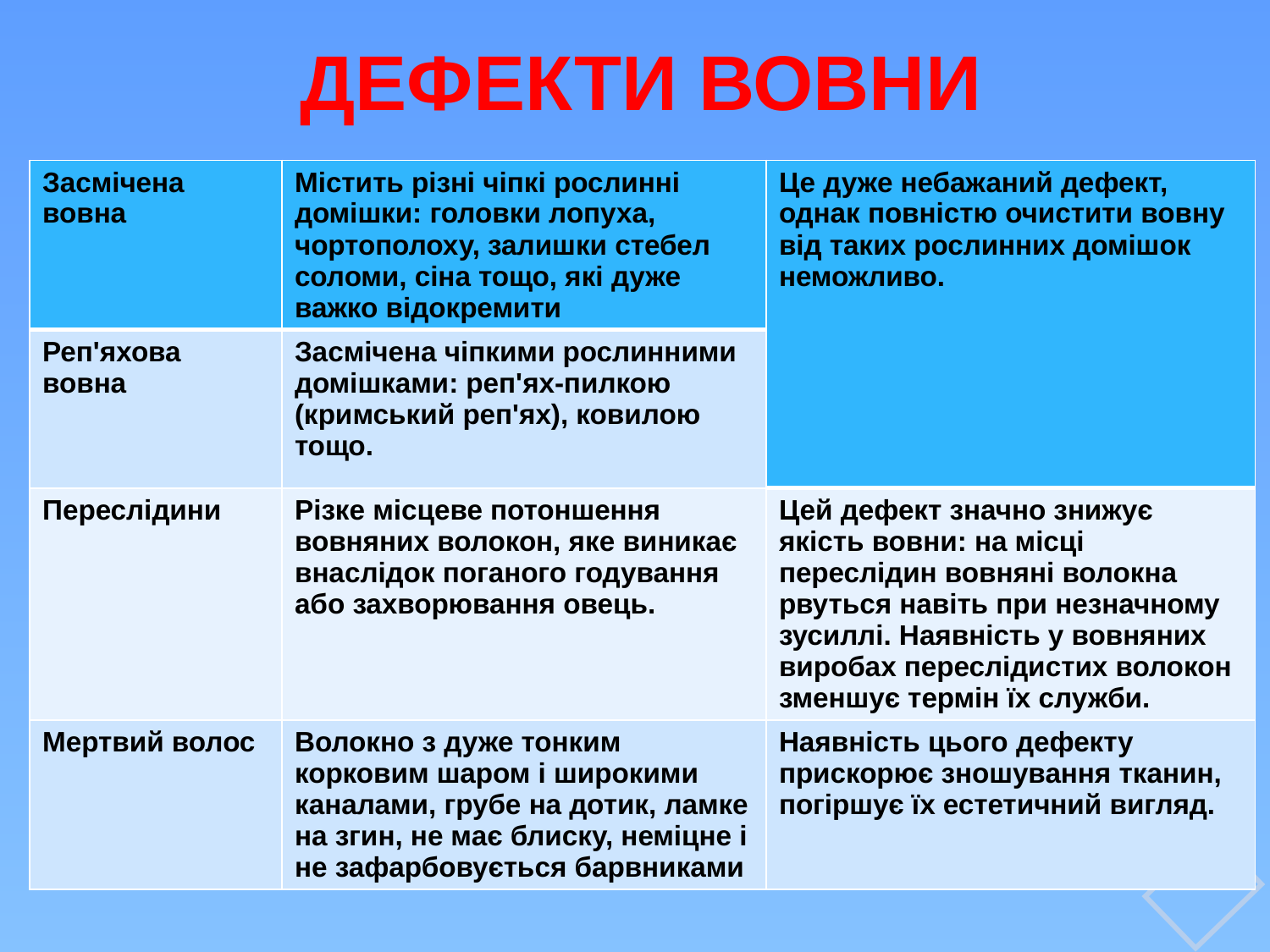

Дефекти вовни

| Засмічена вовна | Містить різні чіпкі рослинні домішки: головки лопуха, чортополоху, залишки стебел соломи, сіна тощо, які дуже важко відокремити | Це дуже небажаний дефект, однак повністю очистити вовну від таких рослинних домішок неможливо. |
| --- | --- | --- |
| Реп'яхова вовна | Засмічена чіпкими рослинними домішками: реп'ях-пилкою (кримський реп'ях), ковилою тощо. |  |
| Переслідини | Різке місцеве потоншення вовняних волокон, яке виникає внаслідок поганого годування або захворювання овець. | Цей дефект значно знижує якість вовни: на місці переслідин вовняні волокна рвуться навіть при незначному зусиллі. Наявність у вовняних виробах переслідистих волокон зменшує термін їх служби. |
| Мертвий волос | Волокно з дуже тонким корковим шаром і широкими каналами, грубе на дотик, ламке на згин, не має блиску, неміцне і не зафарбовується барвниками | Наявність цього дефекту прискорює зношування тканин, погіршує їх естетичний вигляд. |